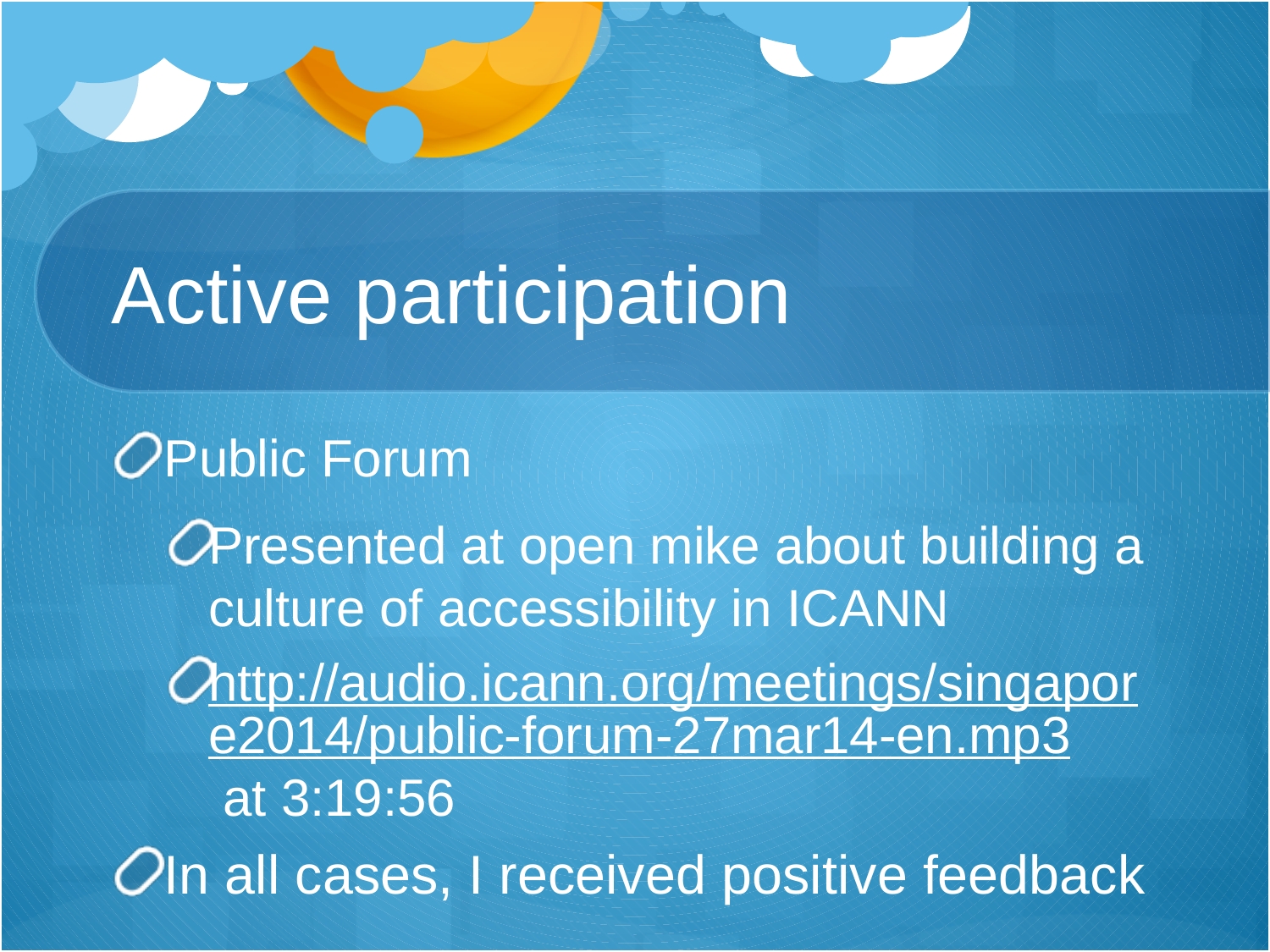

# Active participation
Public Forum
Presented at open mike about building a culture of accessibility in ICANN
http://audio.icann.org/meetings/singapore2014/public-forum-27mar14-en.mp3 at 3:19:56
In all cases, I received positive feedback